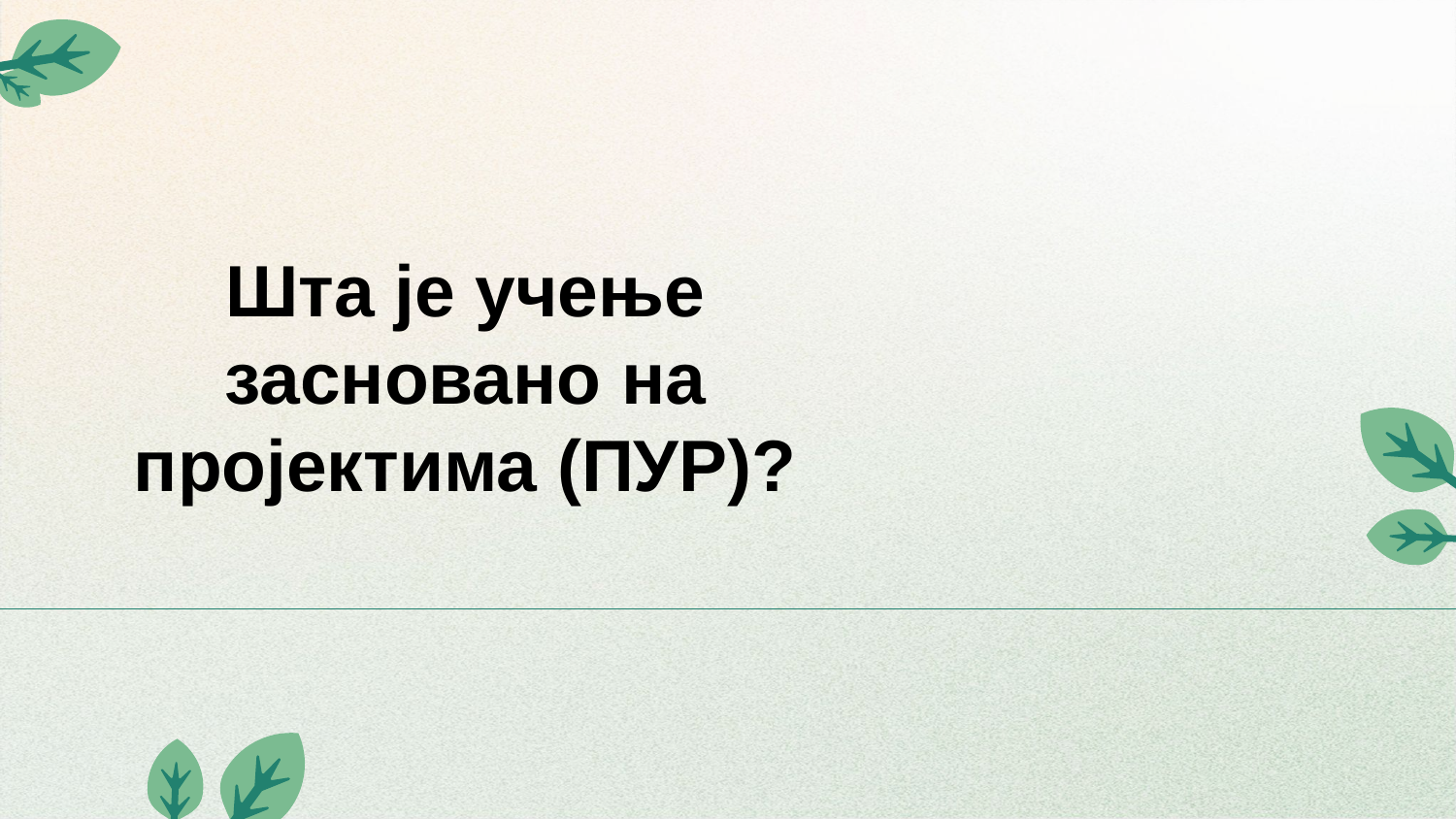

# Шта је учење засновано на пројектима (ПУР)?